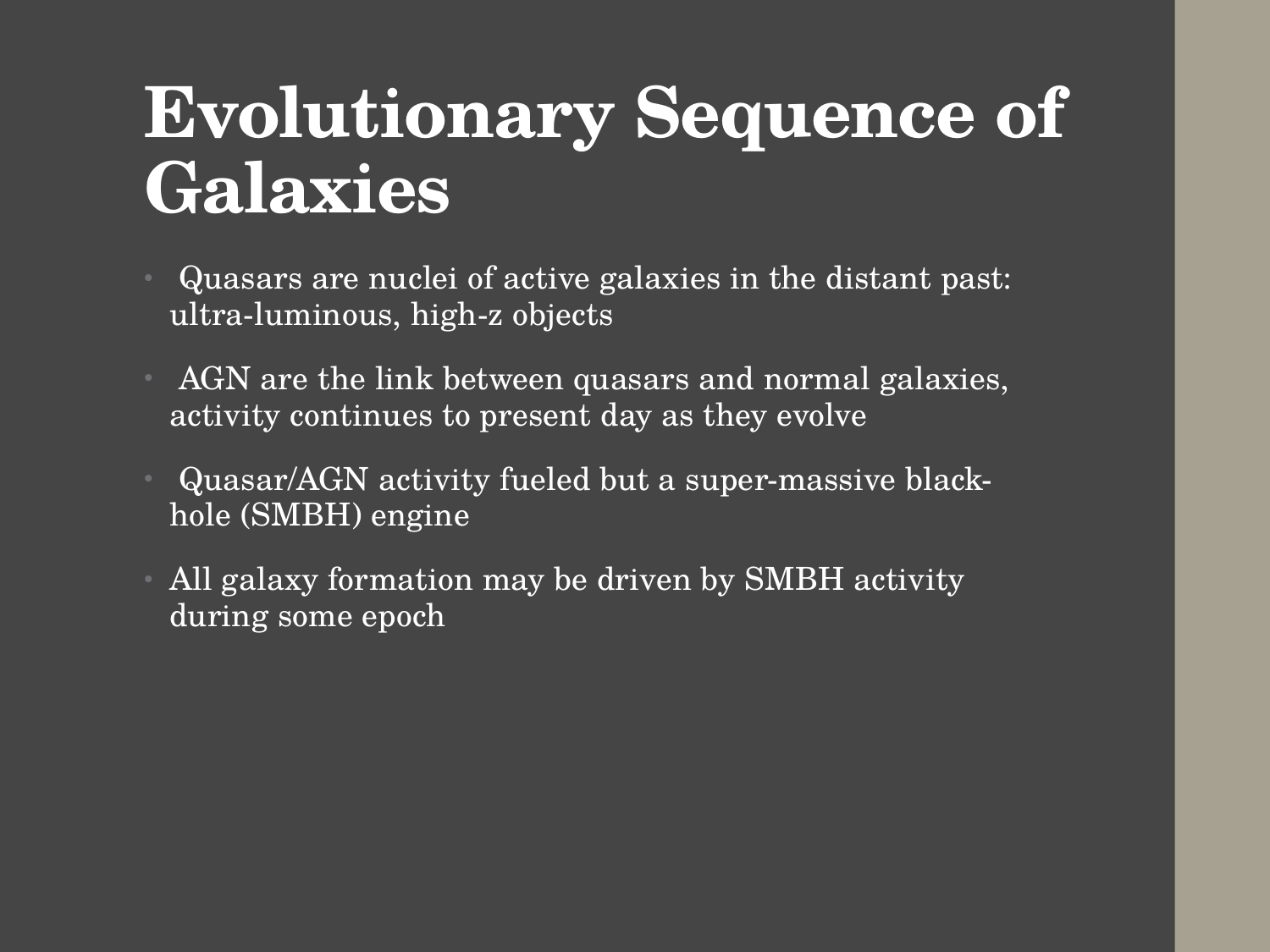

# Evolutionary Sequence of Galaxies
 Quasars are nuclei of active galaxies in the distant past: ultra-luminous, high-z objects
 AGN are the link between quasars and normal galaxies, activity continues to present day as they evolve
 Quasar/AGN activity fueled but a super-massive black-hole (SMBH) engine
All galaxy formation may be driven by SMBH activity during some epoch